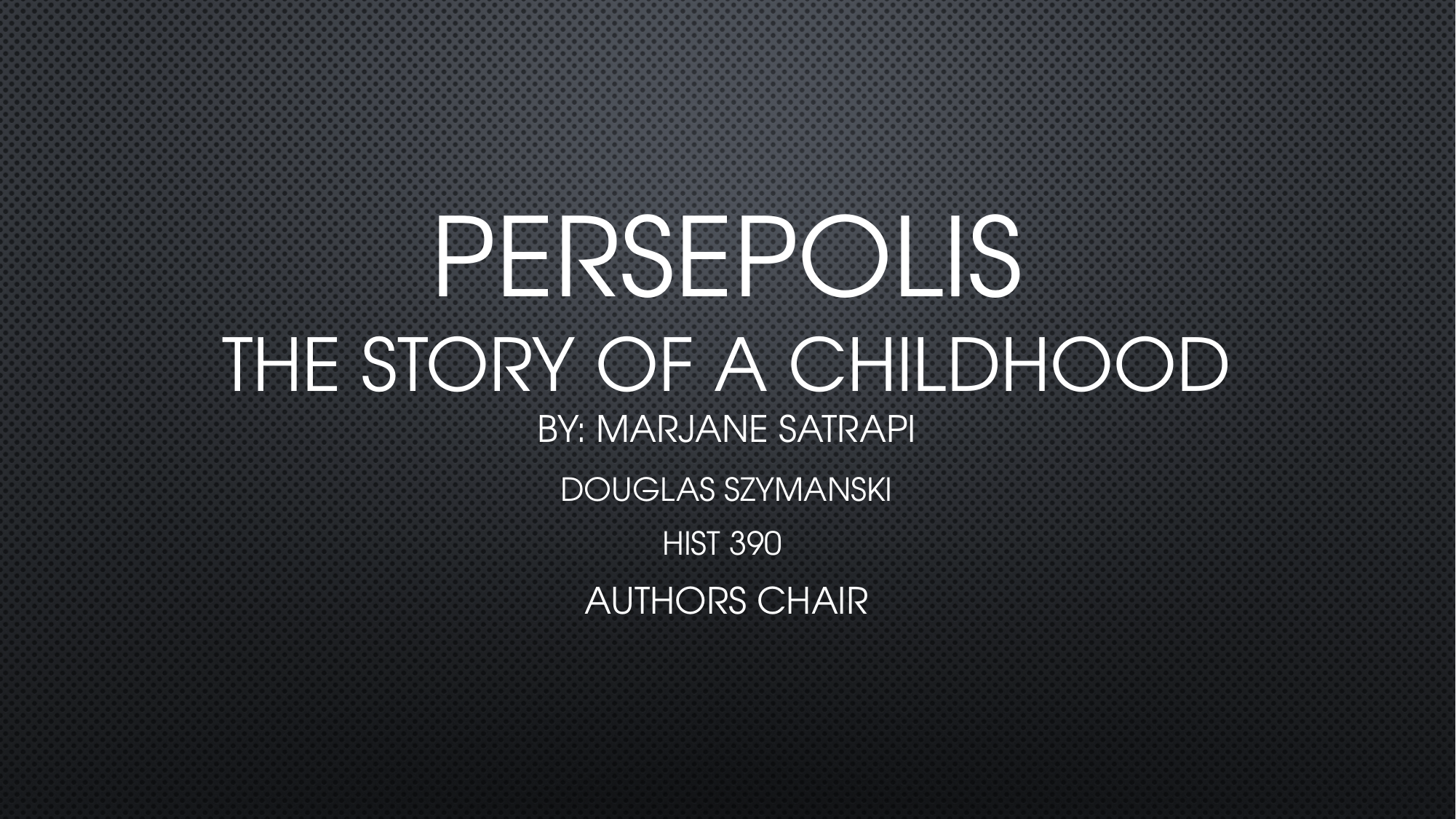

# Persepolis the story of a childhood by: Marjane Satrapi
Douglas Szymanski
HIST 390
Authors Chair